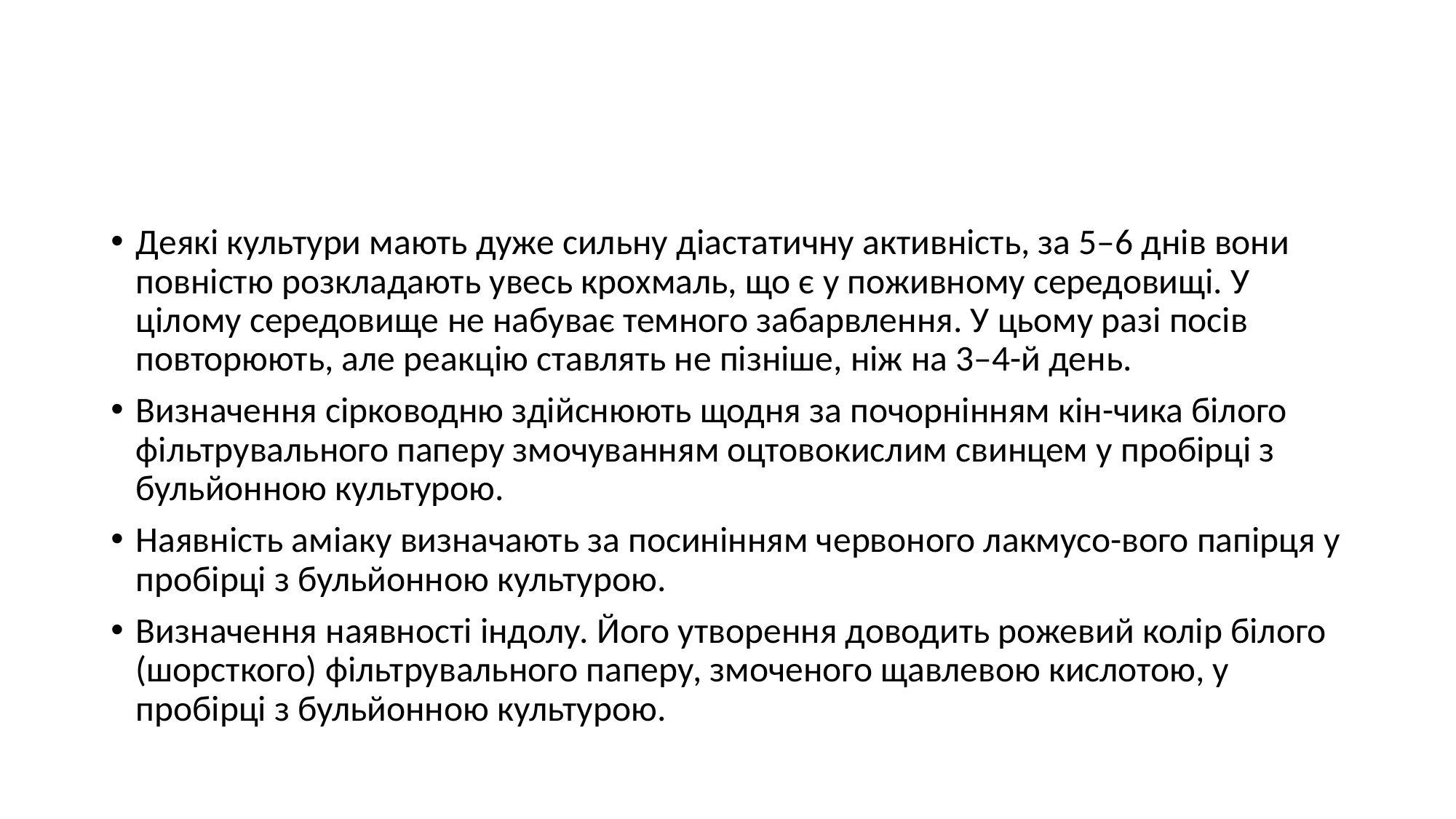

#
Деякі культури мають дуже сильну діастатичну активність, за 5–6 днів вони повністю розкладають увесь крохмаль, що є у поживному середовищі. У цілому середовище не набуває темного забарвлення. У цьому разі посів повторюють, але реакцію ставлять не пізніше, ніж на 3–4-й день.
Визначення сірководню здійснюють щодня за почорнінням кін-чика білого фільтрувального паперу змочуванням оцтовокислим свинцем у пробірці з бульйонною культурою.
Наявність аміаку визначають за посинінням червоного лакмусо-вого папірця у пробірці з бульйонною культурою.
Визначення наявності індолу. Його утворення доводить рожевий колір білого (шорсткого) фільтрувального паперу, змоченого щавлевою кислотою, у пробірці з бульйонною культурою.